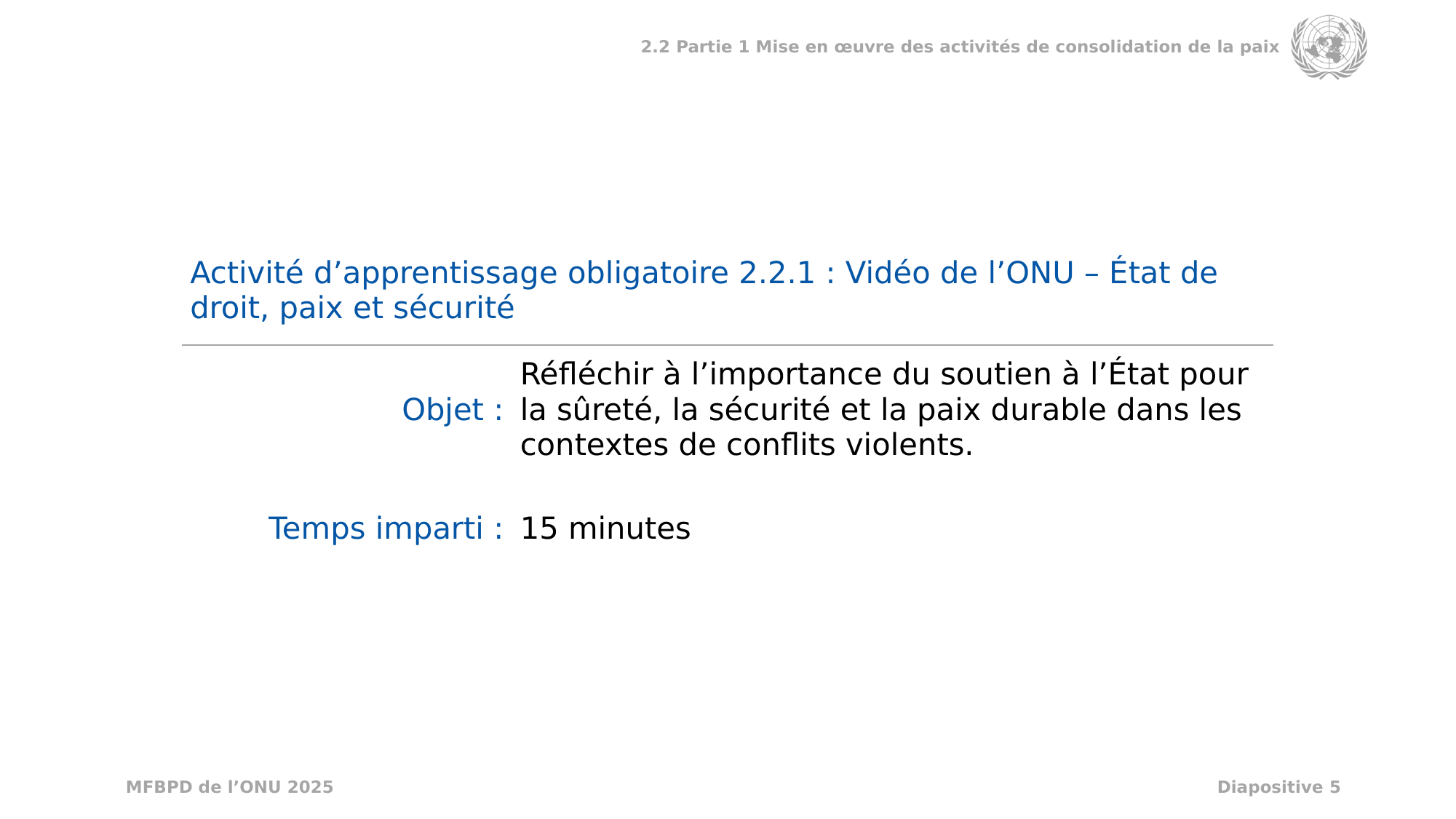

| Activité d’apprentissage obligatoire 2.2.1 : Vidéo de l’ONU – État de droit, paix et sécurité |  |
| --- | --- |
| Objet : | Réfléchir à l’importance du soutien à l’État pour la sûreté, la sécurité et la paix durable dans les contextes de conflits violents. |
| Temps imparti : | 15 minutes |